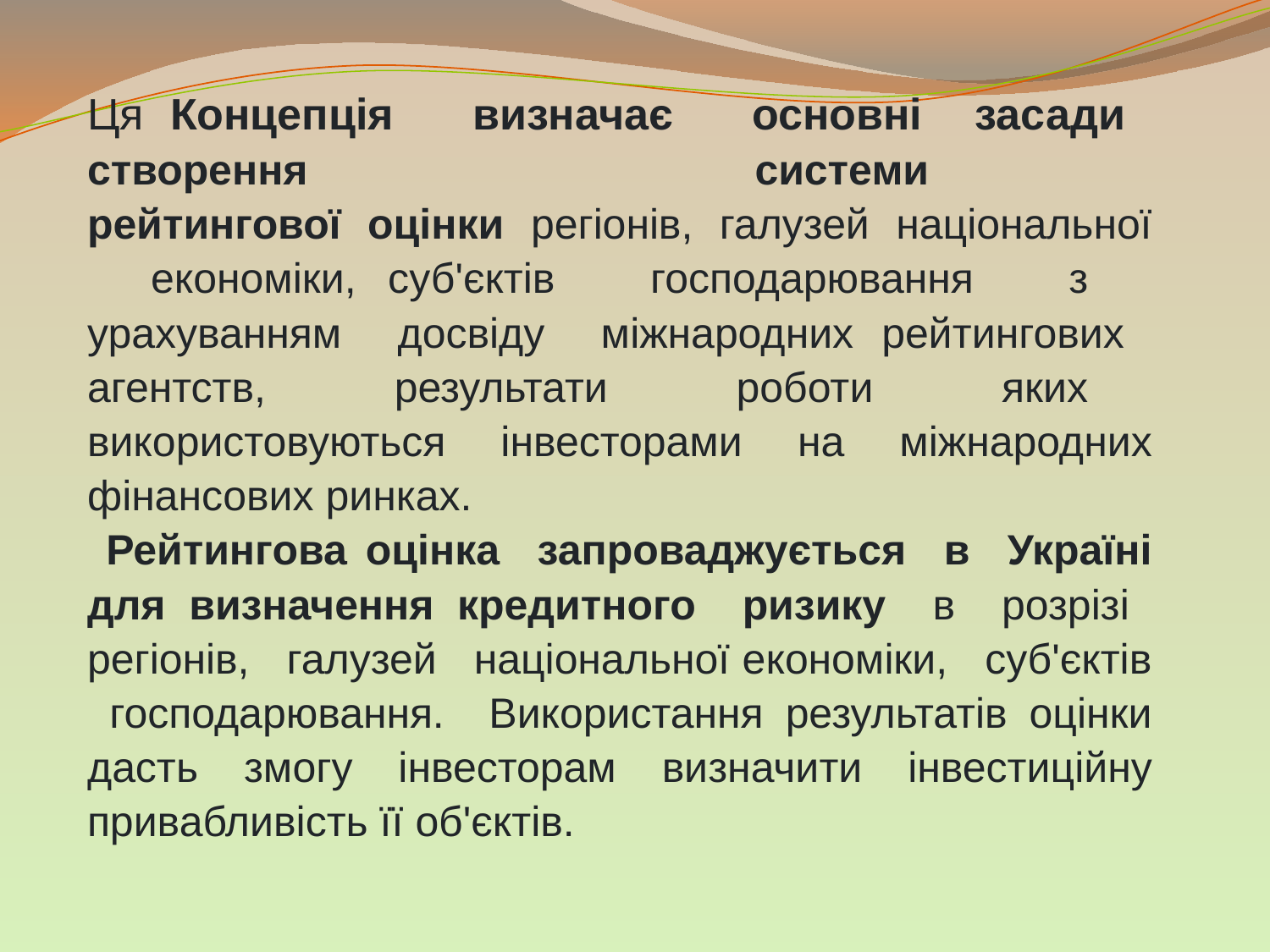

Ця Концепція   визначає   основні  засади  створення  системи
рейтингової  оцінки  регіонів,  галузей  національної   економіки, суб'єктів   господарювання   з   урахуванням  досвіду  міжнародних рейтингових  агентств,  результати  роботи  яких  використовуються інвесторами на міжнародних фінансових ринках.
 Рейтингова оцінка  запроваджується  в  Україні для визначення кредитного  ризику  в  розрізі  регіонів,   галузей   національної економіки,   суб'єктів  господарювання.  Використання результатів оцінки дасть змогу інвесторам визначити інвестиційну привабливість її об'єктів.